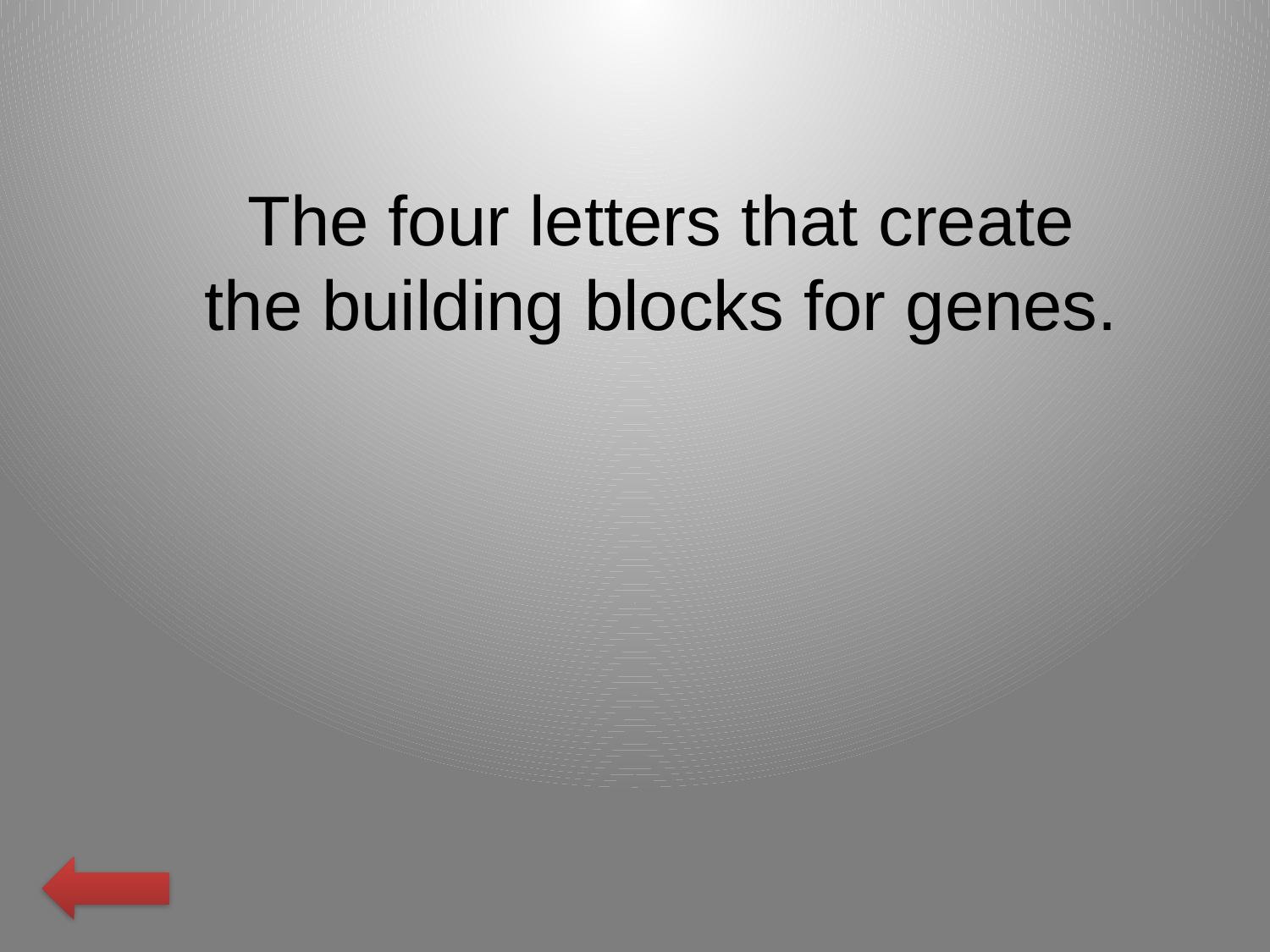

The four letters that create the building blocks for genes.